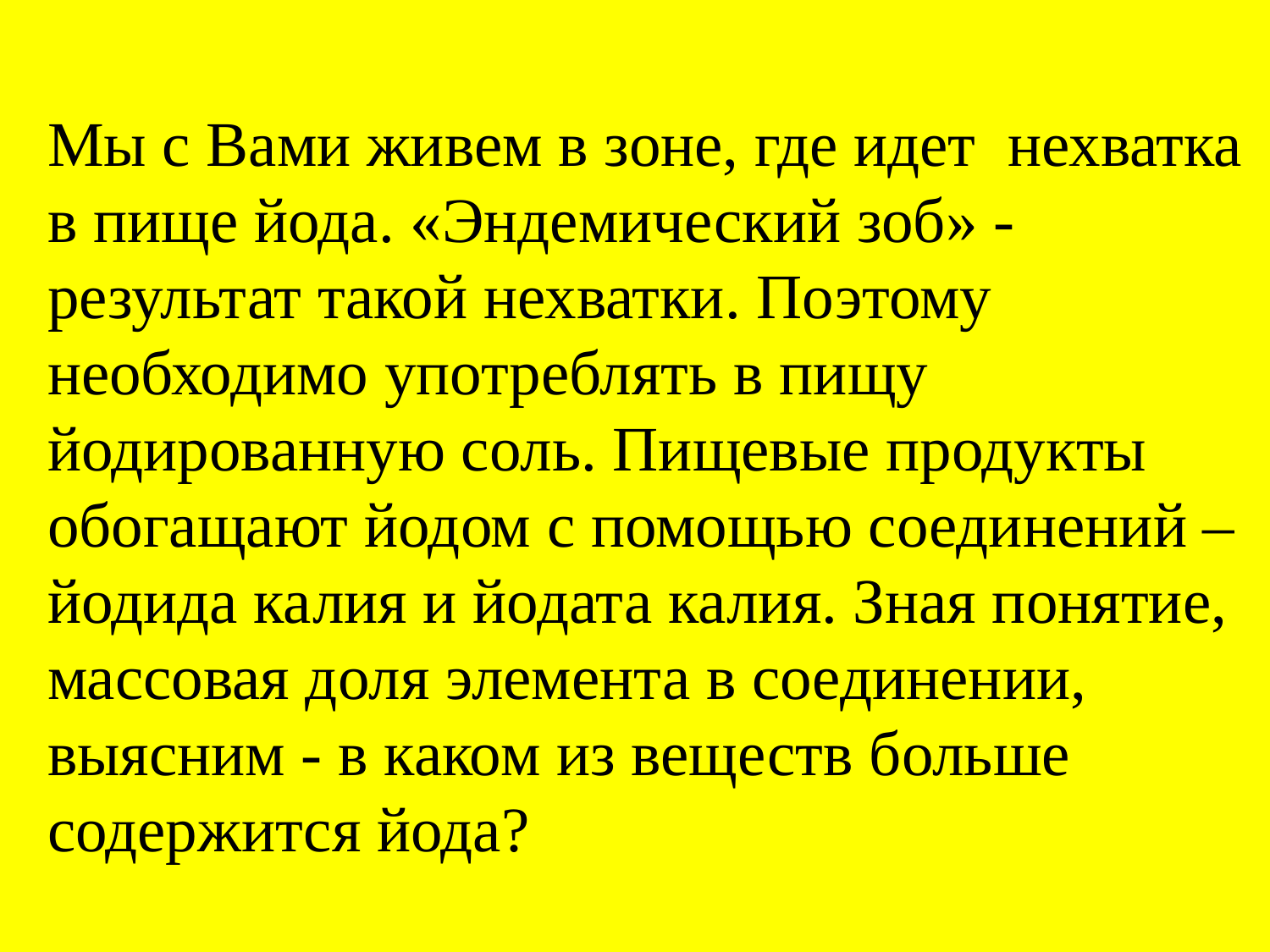

Мы с Вами живем в зоне, где идет  нехватка в пище йода. «Эндемический зоб» - результат такой нехватки. Поэтому необходимо употреблять в пищу йодированную соль. Пищевые продукты обогащают йодом с помощью соединений – йодида калия и йодата калия. Зная понятие, массовая доля элемента в соединении, выясним - в каком из веществ больше содержится йода?